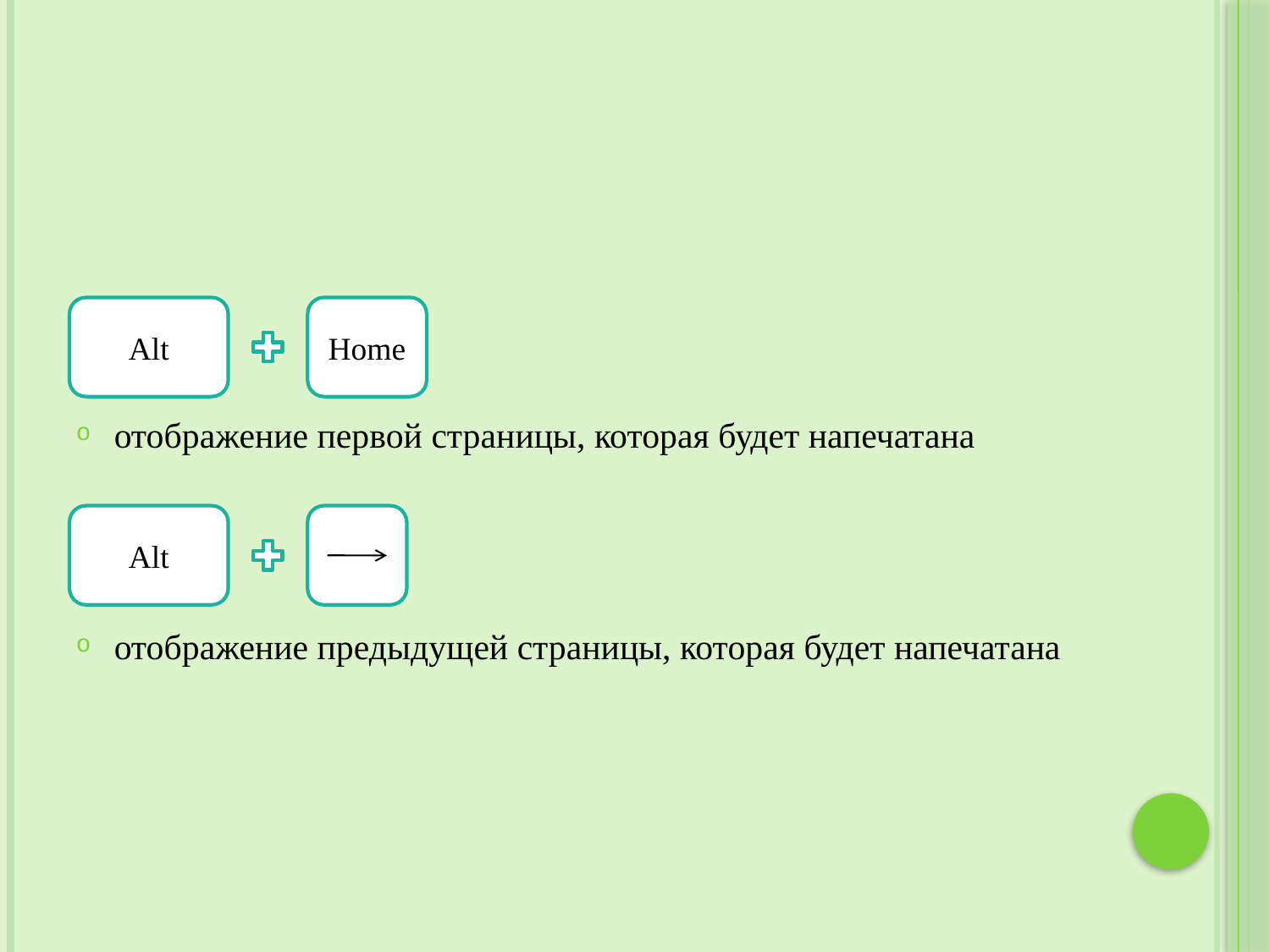

отображение первой страницы, которая будет напечатана

отображение предыдущей страницы, которая будет напечатана

Alt
Home

Alt